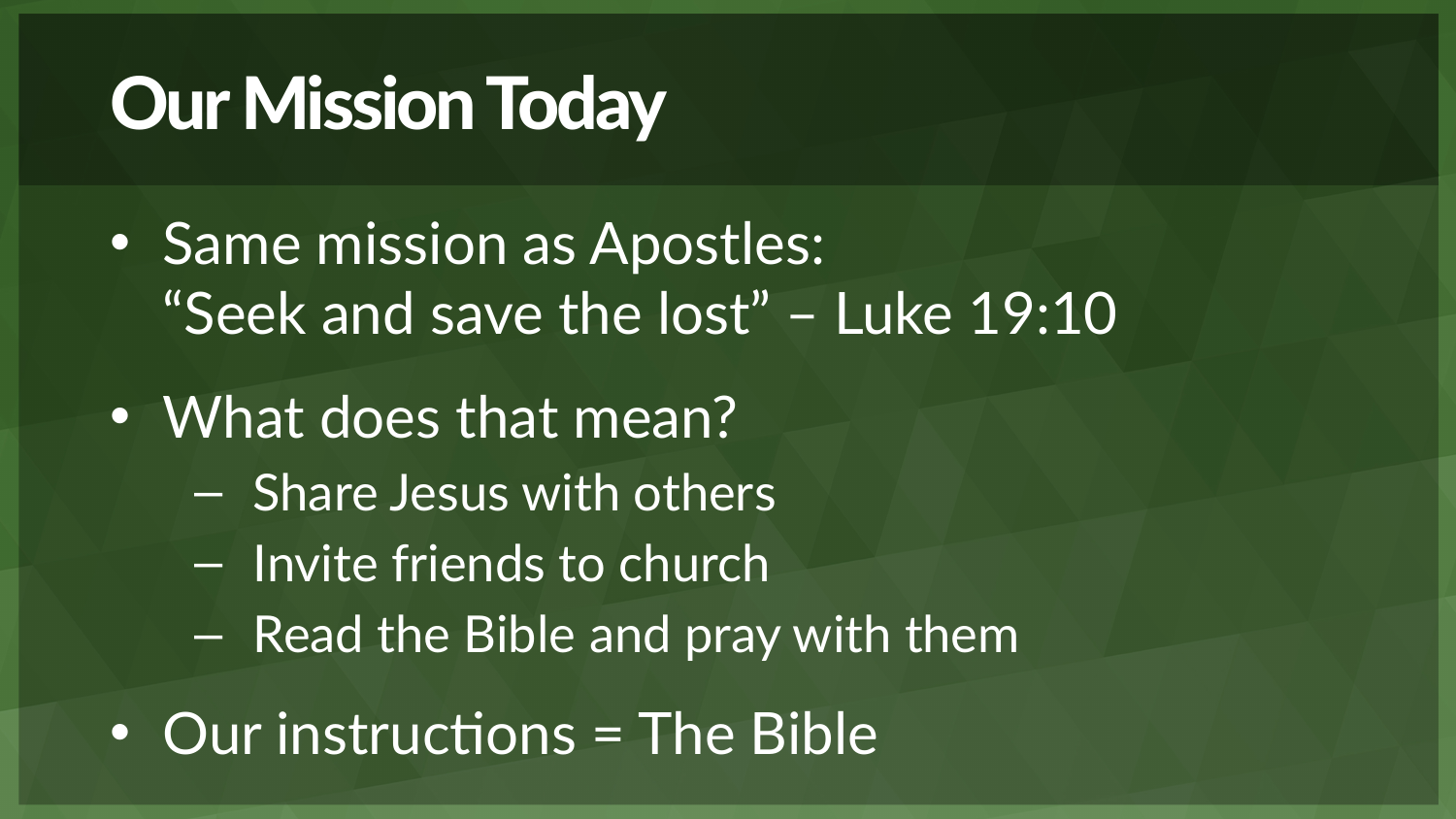

# Our Mission Today
Same mission as Apostles:
“Seek and save the lost” – Luke 19:10
What does that mean?
Share Jesus with others
Invite friends to church
Read the Bible and pray with them
Our instructions = The Bible